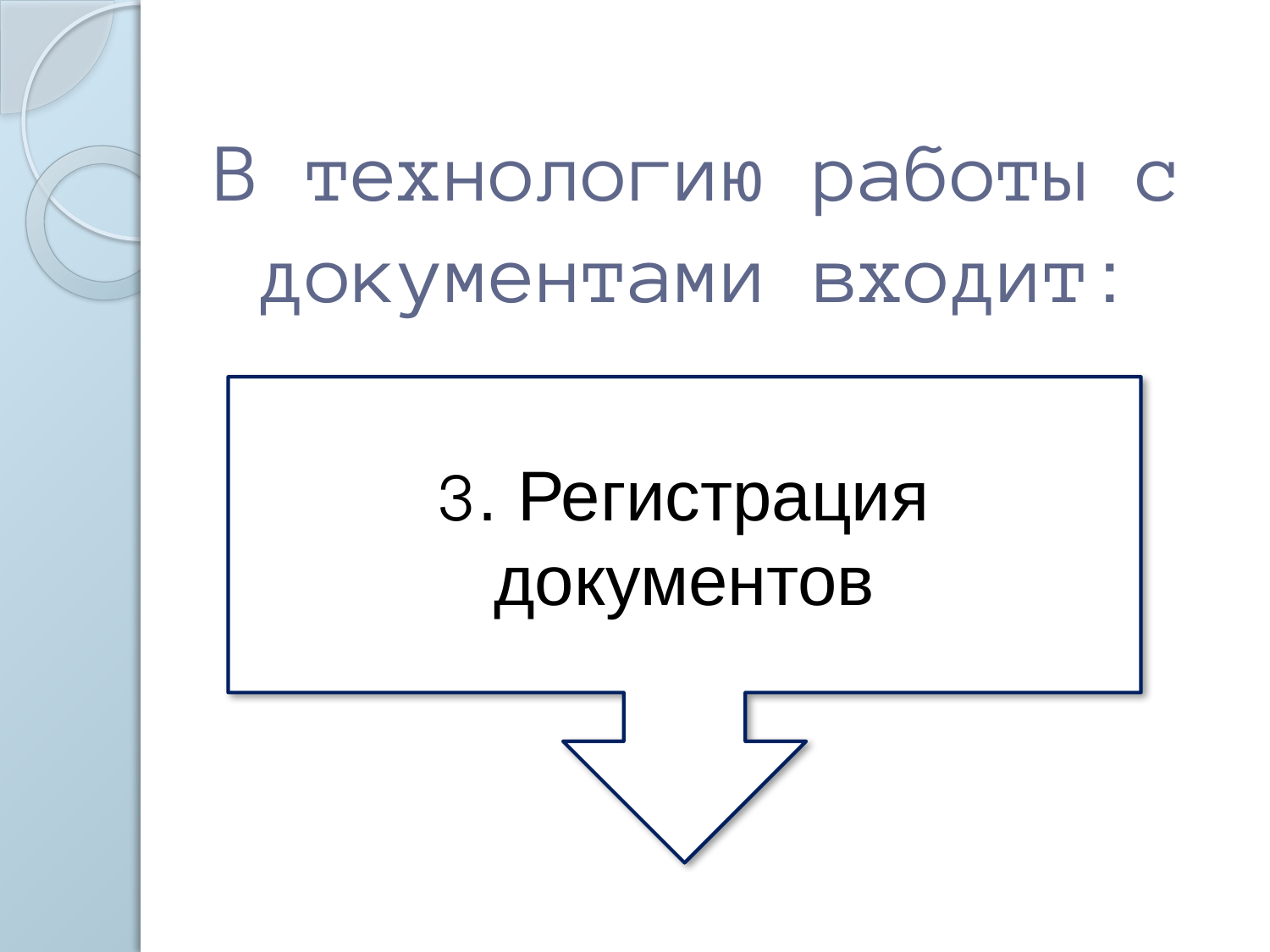

# В технологию работы с документами входит:
3. Регистрация документов